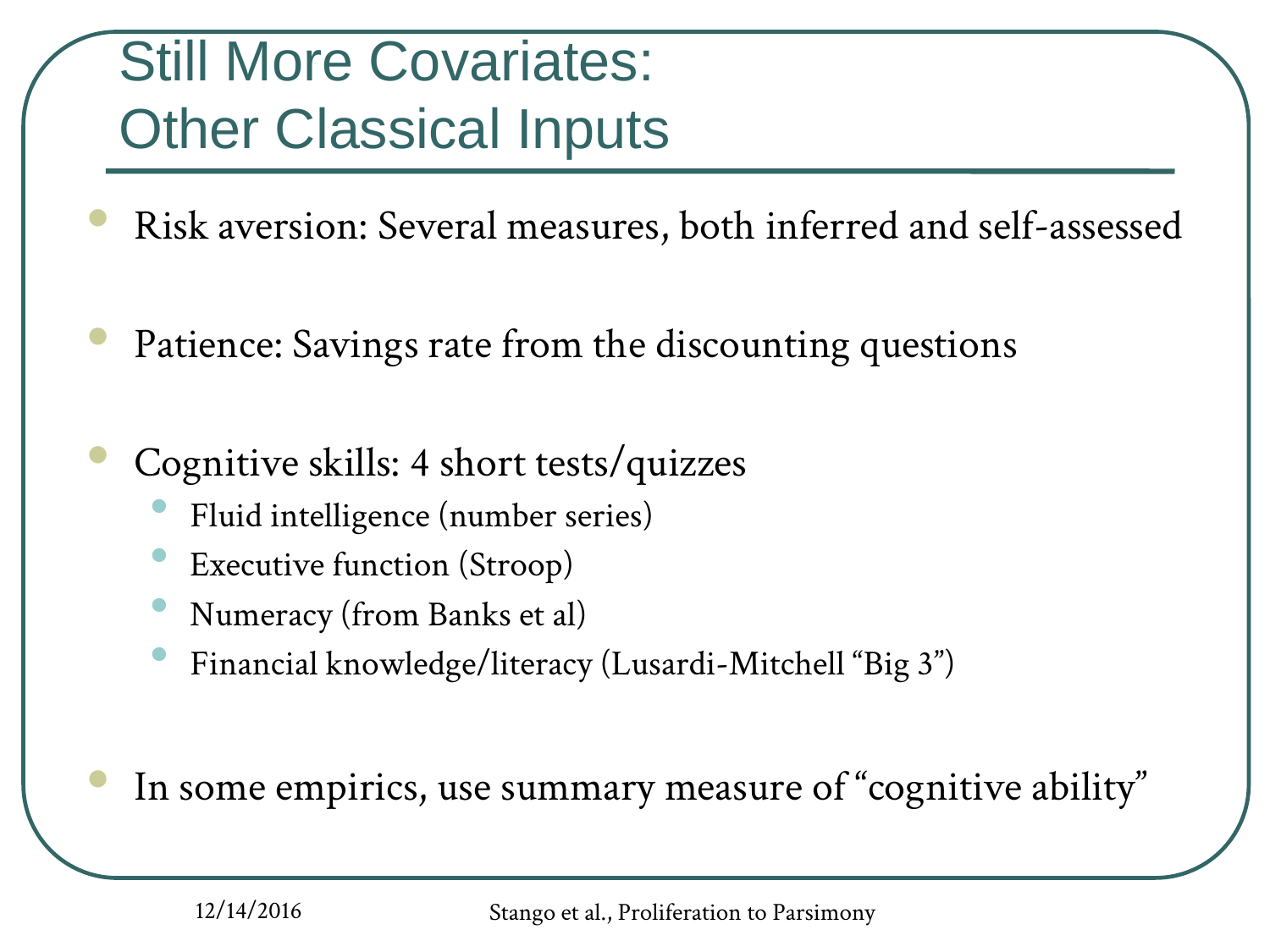

# Still More Covariates: Other Classical Inputs
Risk aversion: Several measures, both inferred and self-assessed

Patience: Savings rate from the discounting questions

Cognitive skills: 4 short tests/quizzes
Fluid intelligence (number series)
Executive function (Stroop)
Numeracy (from Banks et al)
Financial knowledge/literacy (Lusardi-Mitchell “Big 3”)

In some empirics, use summary measure of “cognitive ability”
12/14/2016
Stango et al., Proliferation to Parsimony